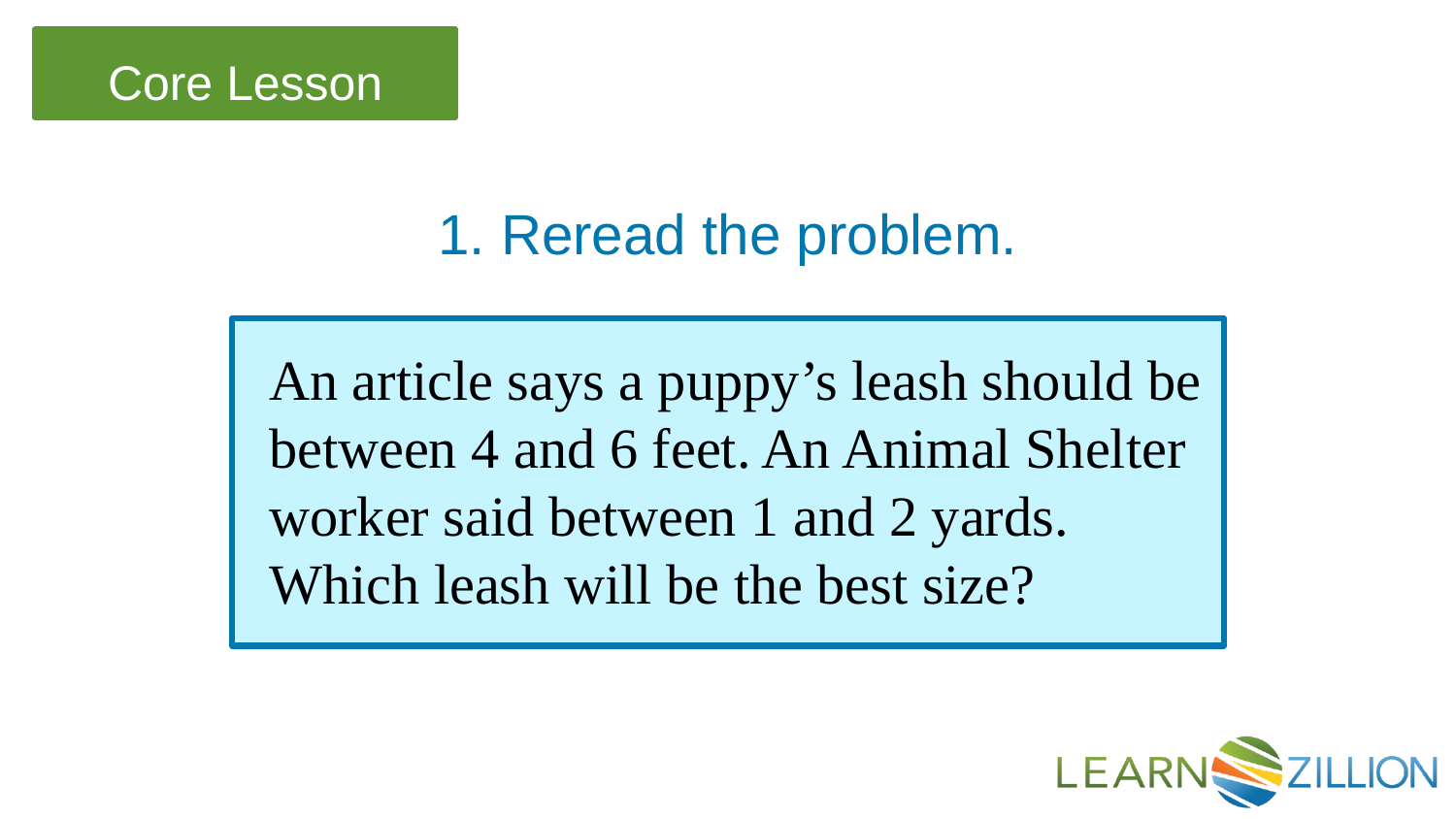

1. Reread the problem.

An article says a puppy’s leash should be between 4 and 6 feet. An Animal Shelter worker said between 1 and 2 yards. Which leash will be the best size?